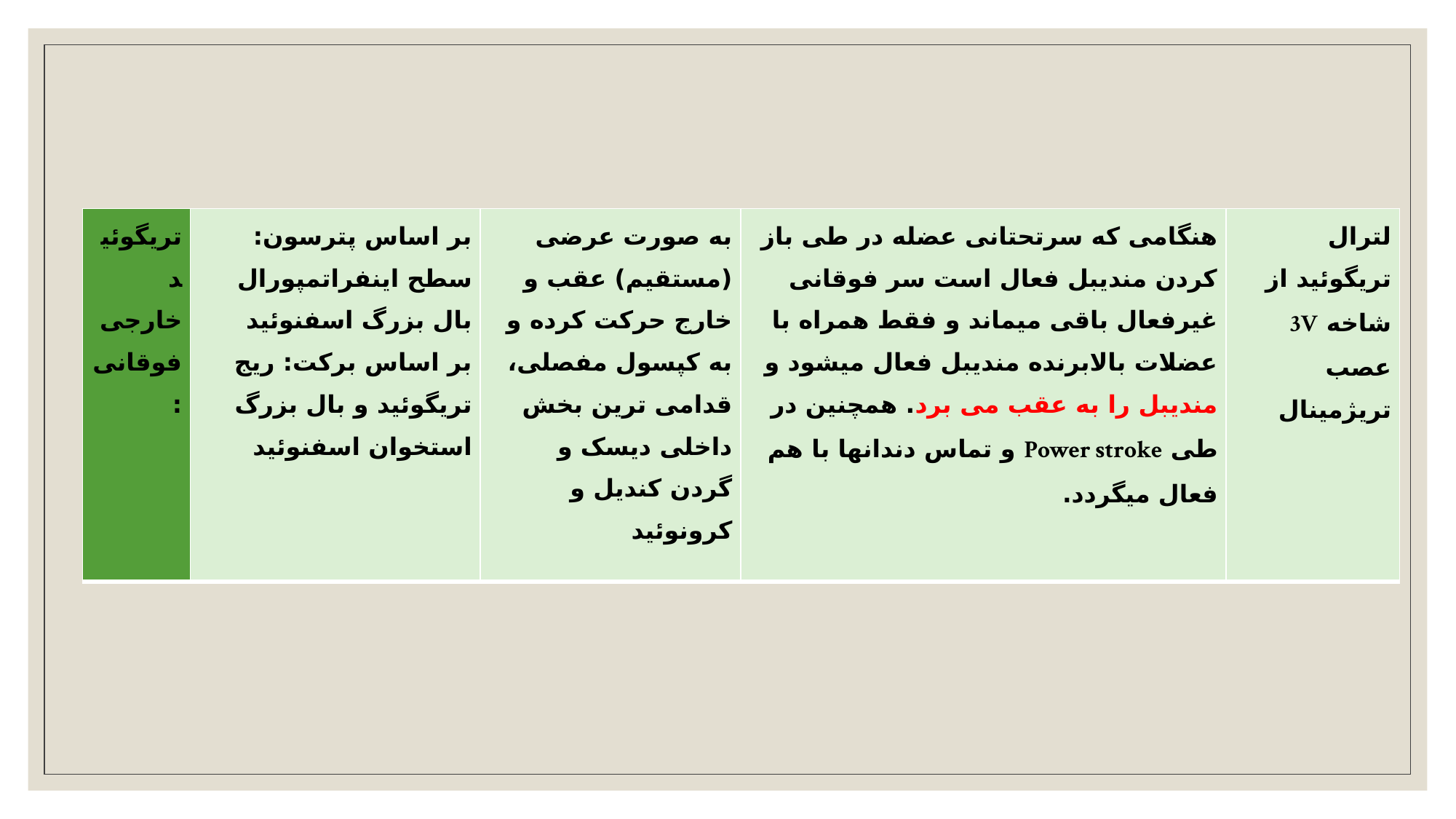

| تریگوئید خارجی فوقانی: | بر اساس پترسون: سطح اینفراتمپورال بال بزرگ اسفنوئید بر اساس برکت: ریج تریگوئید و بال بزرگ استخوان اسفنوئید | به صورت عرضی (مستقیم) عقب و خارج حرکت کرده و به کپسول مفصلی، قدامی ترین بخش داخلی دیسک و گردن کندیل و کرونوئید | هنگامی که سرتحتانی عضله در طی باز کردن مندیبل فعال است سر فوقانی غیرفعال باقی میماند و فقط همراه با عضلات بالابرنده مندیبل فعال میشود و مندیبل را به عقب می برد. همچنین در طی Power stroke و تماس دندانها با هم فعال میگردد. | لترال تریگوئید از شاخه 3V عصب تریژمینال |
| --- | --- | --- | --- | --- |